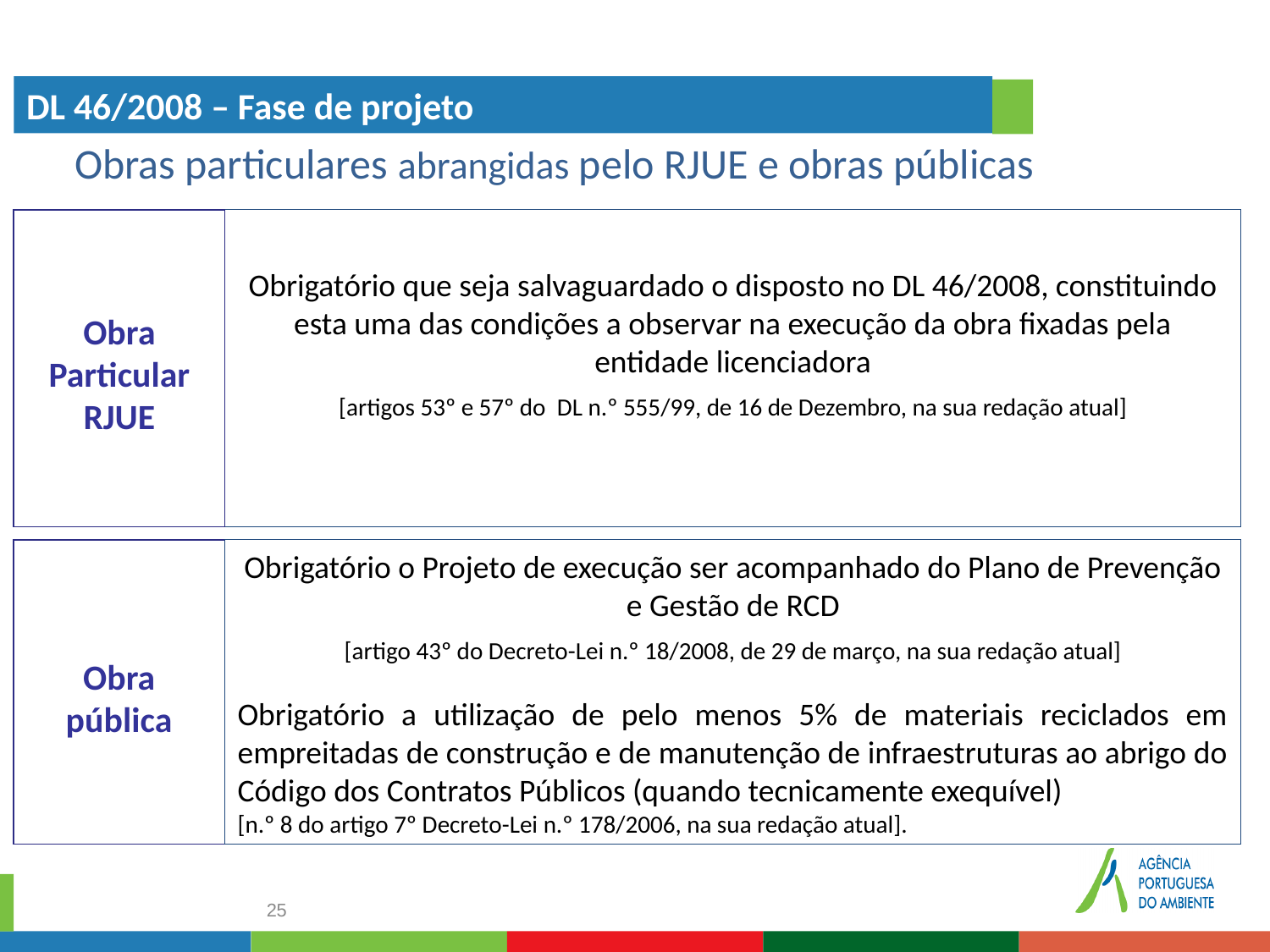

DL 46/2008 – Fase de projeto

Obras particulares abrangidas pelo RJUE e obras públicas
Obra Particular
RJUE

Obrigatório que seja salvaguardado o disposto no DL 46/2008, constituindo esta uma das condições a observar na execução da obra fixadas pela entidade licenciadora
[artigos 53º e 57º do  DL n.º 555/99, de 16 de Dezembro, na sua redação atual]

Obra pública
Obrigatório o Projeto de execução ser acompanhado do Plano de Prevenção e Gestão de RCD
[artigo 43º do Decreto-Lei n.º 18/2008, de 29 de março, na sua redação atual]

Obrigatório a utilização de pelo menos 5% de materiais reciclados em empreitadas de construção e de manutenção de infraestruturas ao abrigo do Código dos Contratos Públicos (quando tecnicamente exequível)
[n.º 8 do artigo 7º Decreto-Lei n.º 178/2006, na sua redação atual].

25